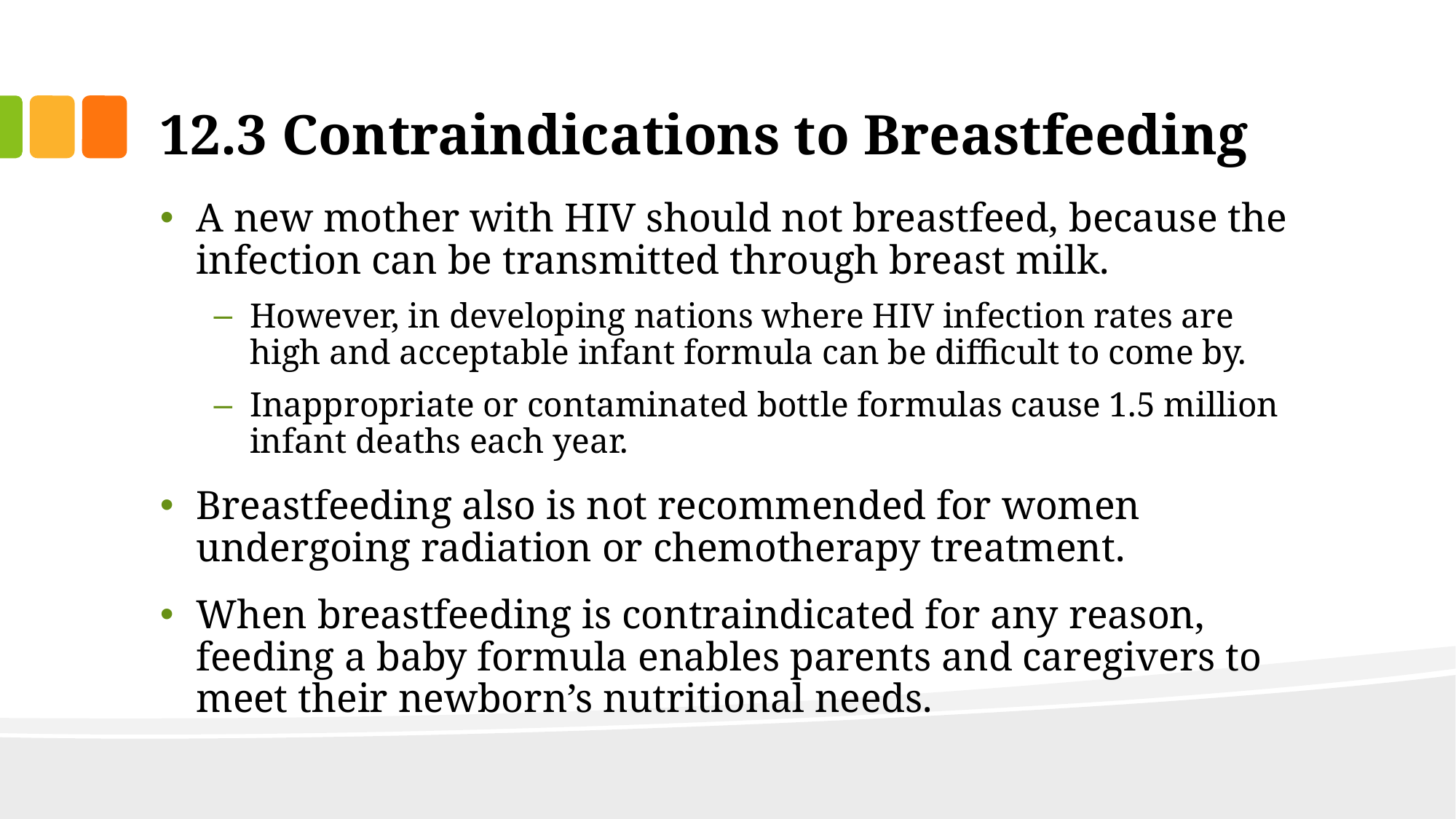

# 12.3 Contraindications to Breastfeeding
A new mother with HIV should not breastfeed, because the infection can be transmitted through breast milk.
However, in developing nations where HIV infection rates are high and acceptable infant formula can be difficult to come by.
Inappropriate or contaminated bottle formulas cause 1.5 million infant deaths each year.
Breastfeeding also is not recommended for women undergoing radiation or chemotherapy treatment.
When breastfeeding is contraindicated for any reason, feeding a baby formula enables parents and caregivers to meet their newborn’s nutritional needs.